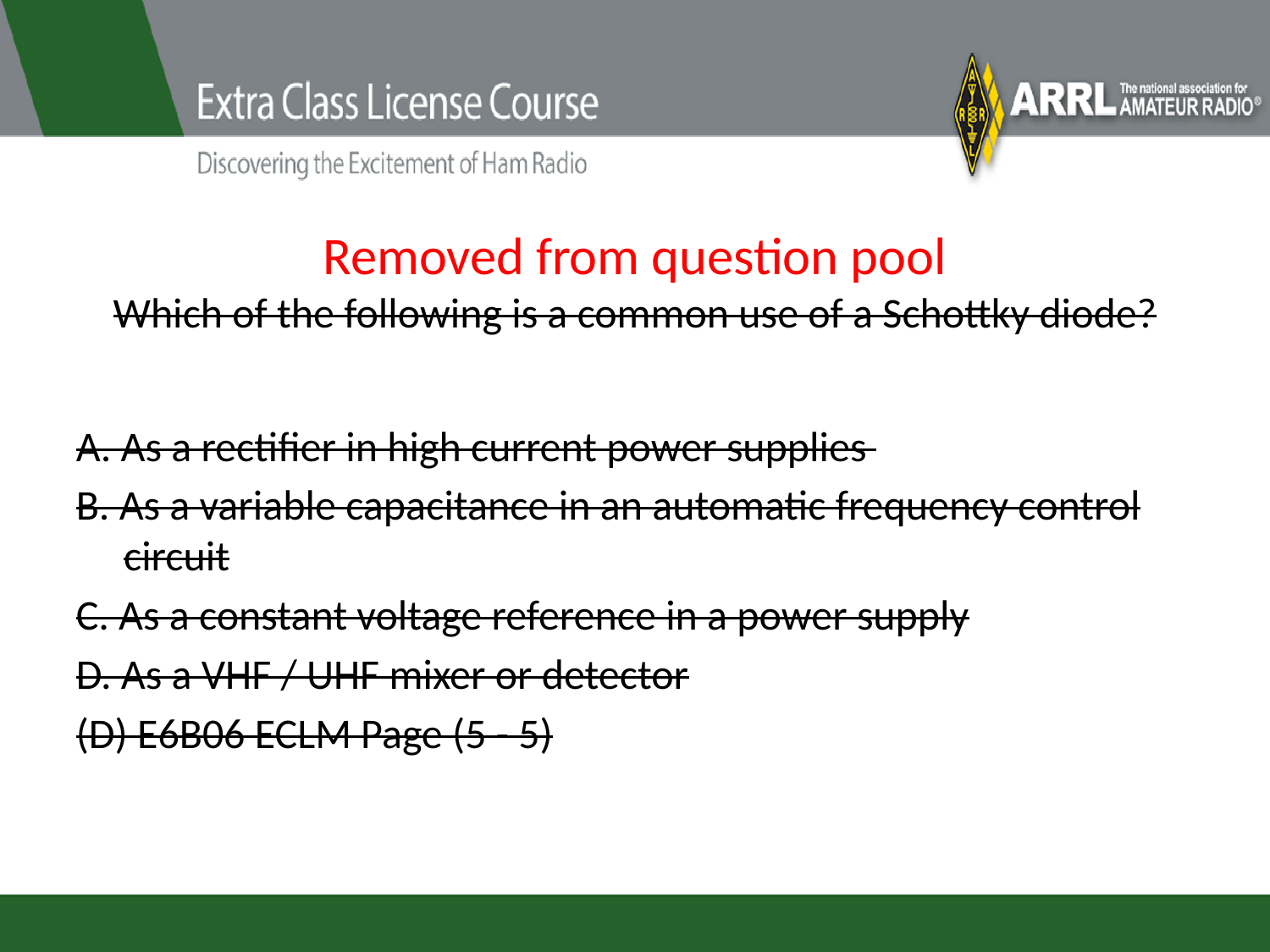

# Removed from question pool Which of the following is a common use of a Schottky diode?
A. As a rectifier in high current power supplies
B. As a variable capacitance in an automatic frequency control circuit
C. As a constant voltage reference in a power supply
D. As a VHF / UHF mixer or detector
(D) E6B06 ECLM Page (5 - 5)